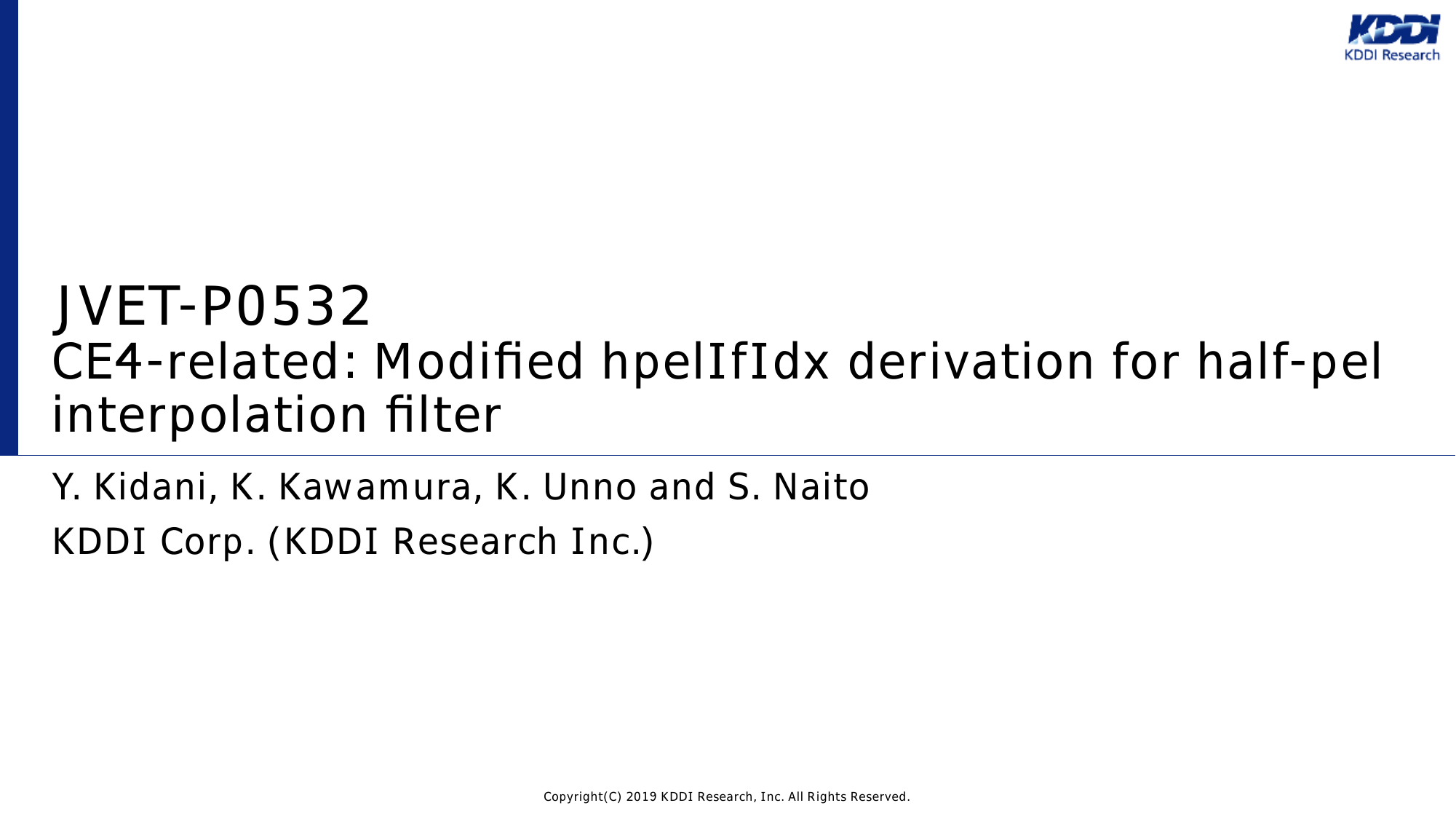

# JVET-P0532 CE4-related: Modified hpelIfIdx derivation for half-pel interpolation filter
Y. Kidani, K. Kawamura, K. Unno and S. Naito
KDDI Corp. (KDDI Research Inc.)